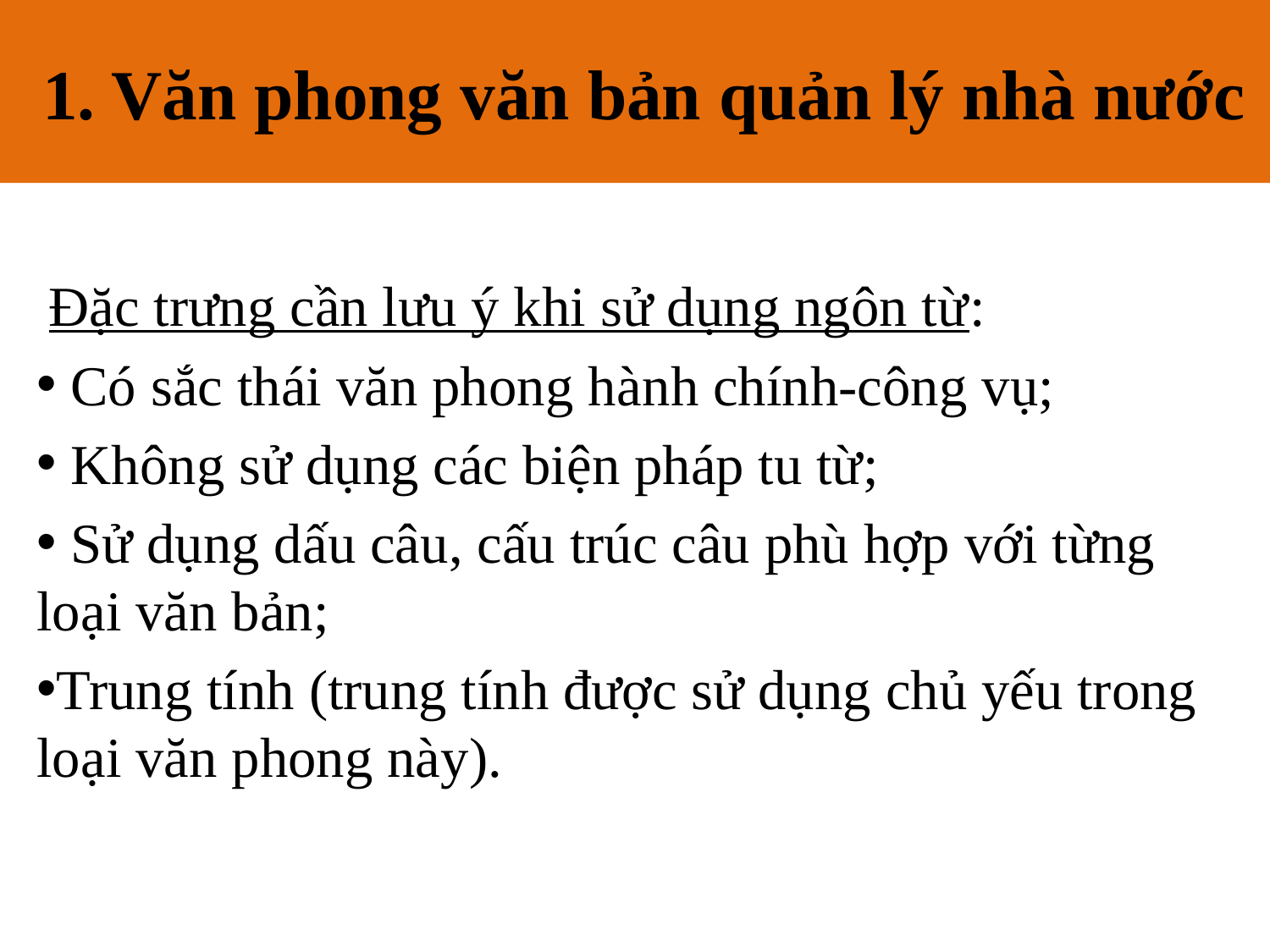

1. Văn phong văn bản quản lý nhà nước
# 1nước.quản lý nhà nước
 Đặc trưng cần lưu ý khi sử dụng ngôn từ:
 Có sắc thái văn phong hành chính-công vụ;
 Không sử dụng các biện pháp tu từ;
 Sử dụng dấu câu, cấu trúc câu phù hợp với từng loại văn bản;
Trung tính (trung tính được sử dụng chủ yếu trong loại văn phong này).